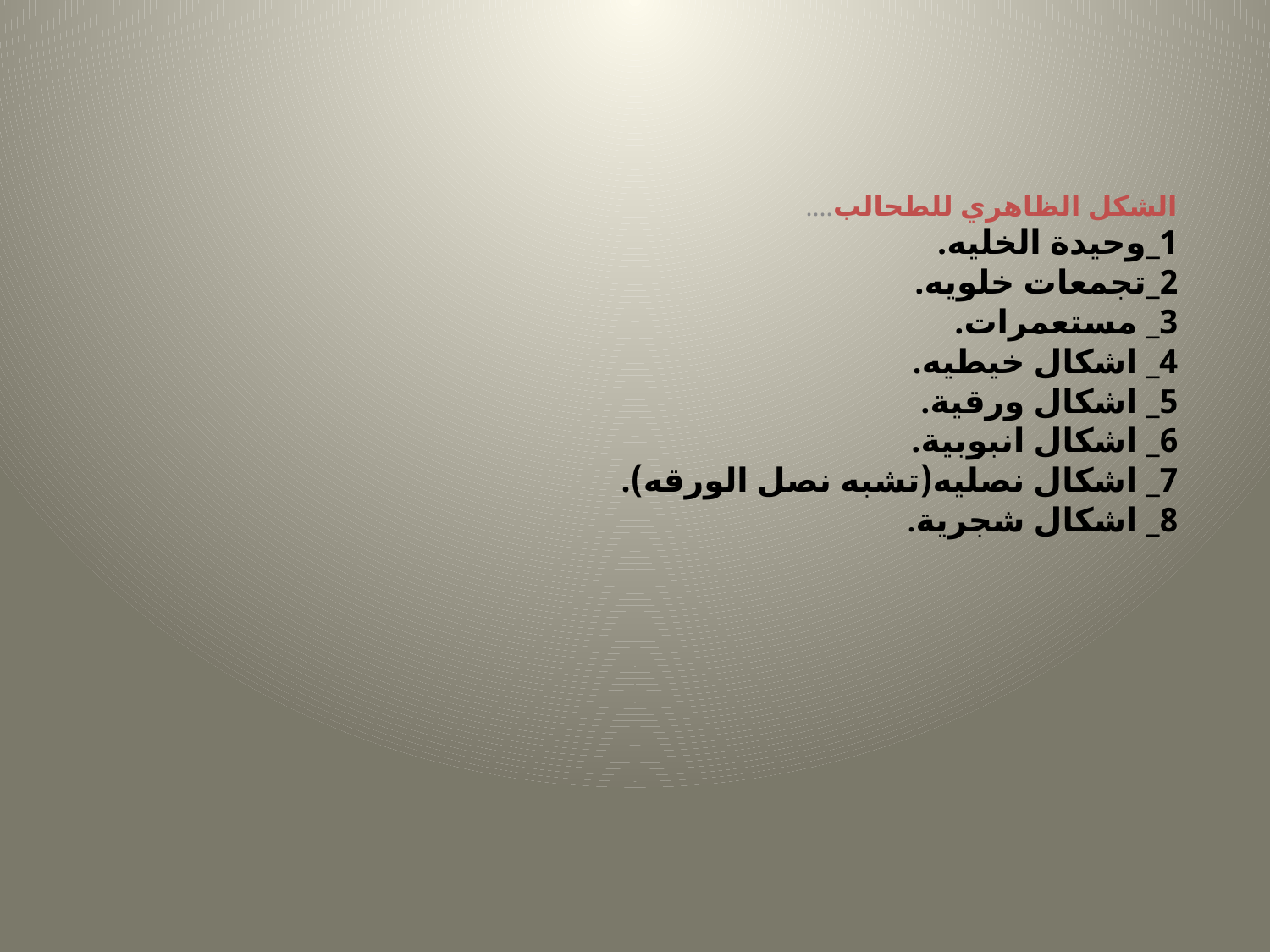

الشكل الظاهري للطحالب....
1_وحيدة الخليه.
2_تجمعات خلويه.
3_ مستعمرات.
4_ اشكال خيطيه.
5_ اشكال ورقية.
6_ اشكال انبوبية.
7_ اشكال نصليه(تشبه نصل الورقه).
8_ اشكال شجرية.
#